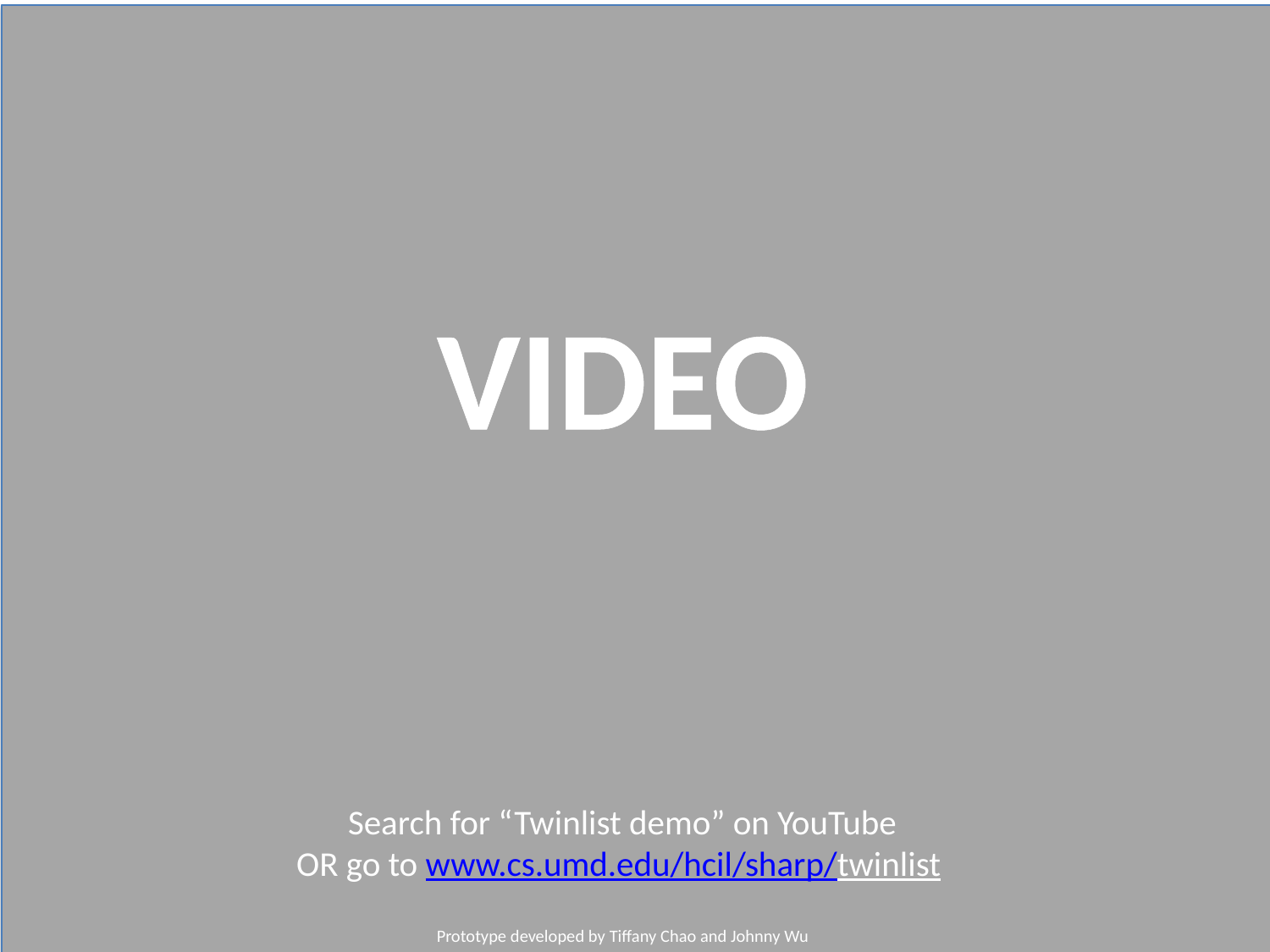

VIDEO
# Search for “Twinlist demo” on YouTube OR go to www.cs.umd.edu/hcil/sharp/twinlist Prototype developed by Tiffany Chao and Johnny Wu